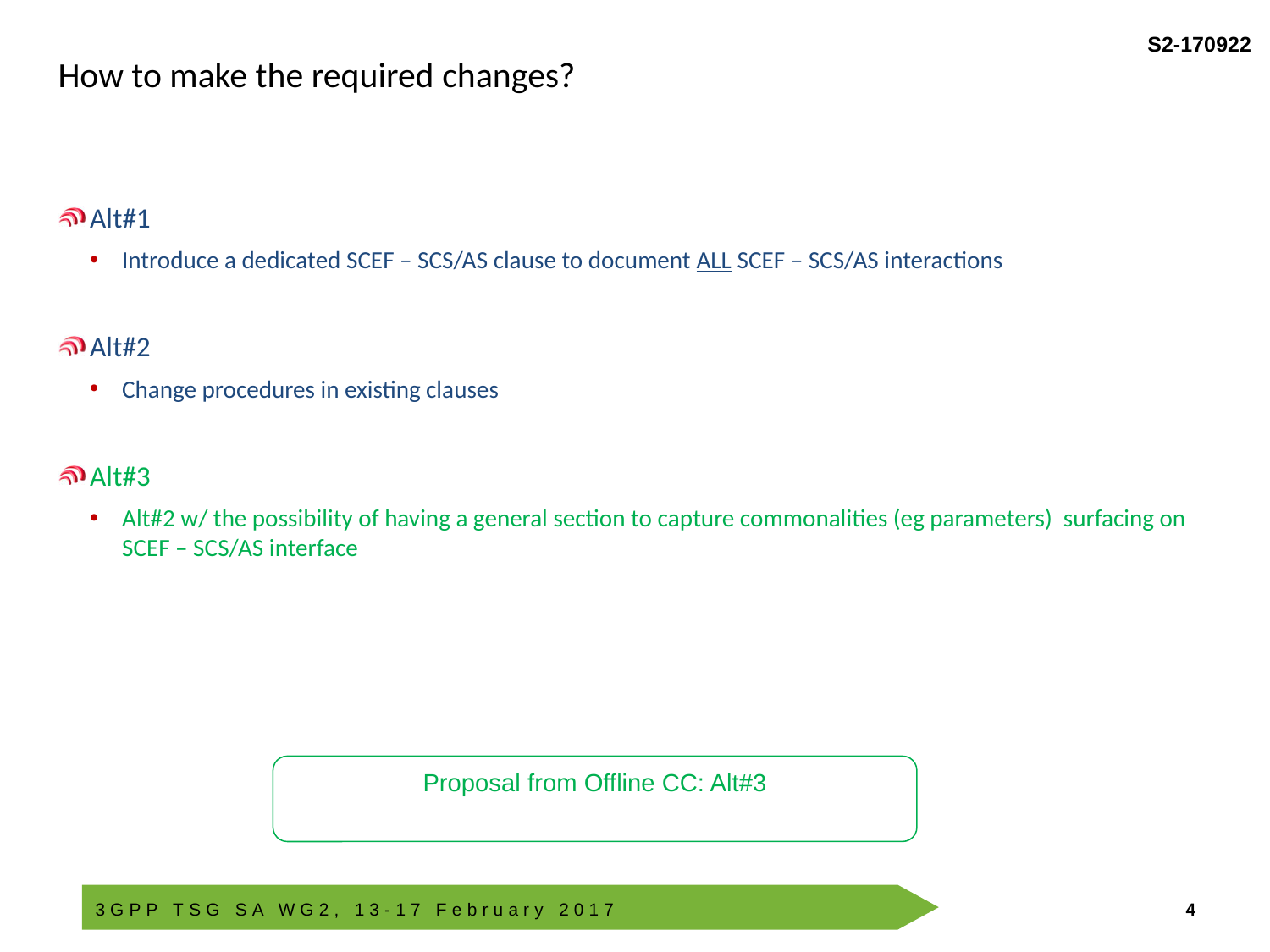

How to make the required changes?

Alt#1
Introduce a dedicated SCEF – SCS/AS clause to document ALL SCEF – SCS/AS interactions

Alt#2
Change procedures in existing clauses

Alt#3
Alt#2 w/ the possibility of having a general section to capture commonalities (eg parameters)  surfacing on SCEF – SCS/AS interface

Proposal from Offline CC: Alt#3